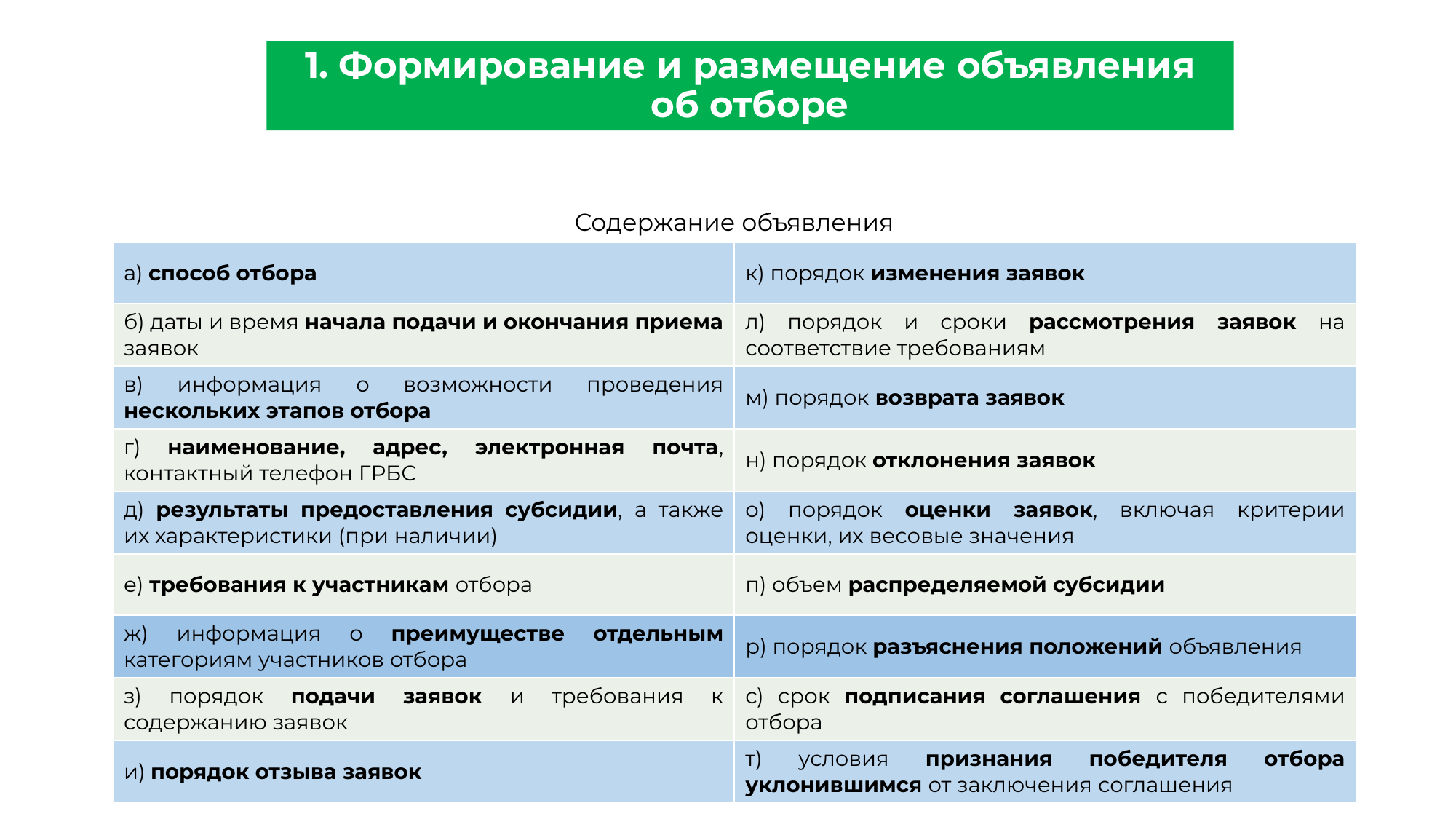

1. Формирование и размещение объявления об отборе
| Содержание объявления |  |
| --- | --- |
| а) способ отбора | к) порядок изменения заявок |
| б) даты и время начала подачи и окончания приема заявок | л) порядок и сроки рассмотрения заявок на соответствие требованиям |
| в) информация о возможности проведения нескольких этапов отбора | м) порядок возврата заявок |
| г) наименование, адрес, электронная почта, контактный телефон ГРБС | н) порядок отклонения заявок |
| д) результаты предоставления субсидии, а также их характеристики (при наличии) | о) порядок оценки заявок, включая критерии оценки, их весовые значения |
| е) требования к участникам отбора | п) объем распределяемой субсидии |
| ж) информация о преимуществе отдельным категориям участников отбора | р) порядок разъяснения положений объявления |
| з) порядок подачи заявок и требования к содержанию заявок | с) срок подписания соглашения с победителями отбора |
| и) порядок отзыва заявок | т) условия признания победителя отбора уклонившимся от заключения соглашения |